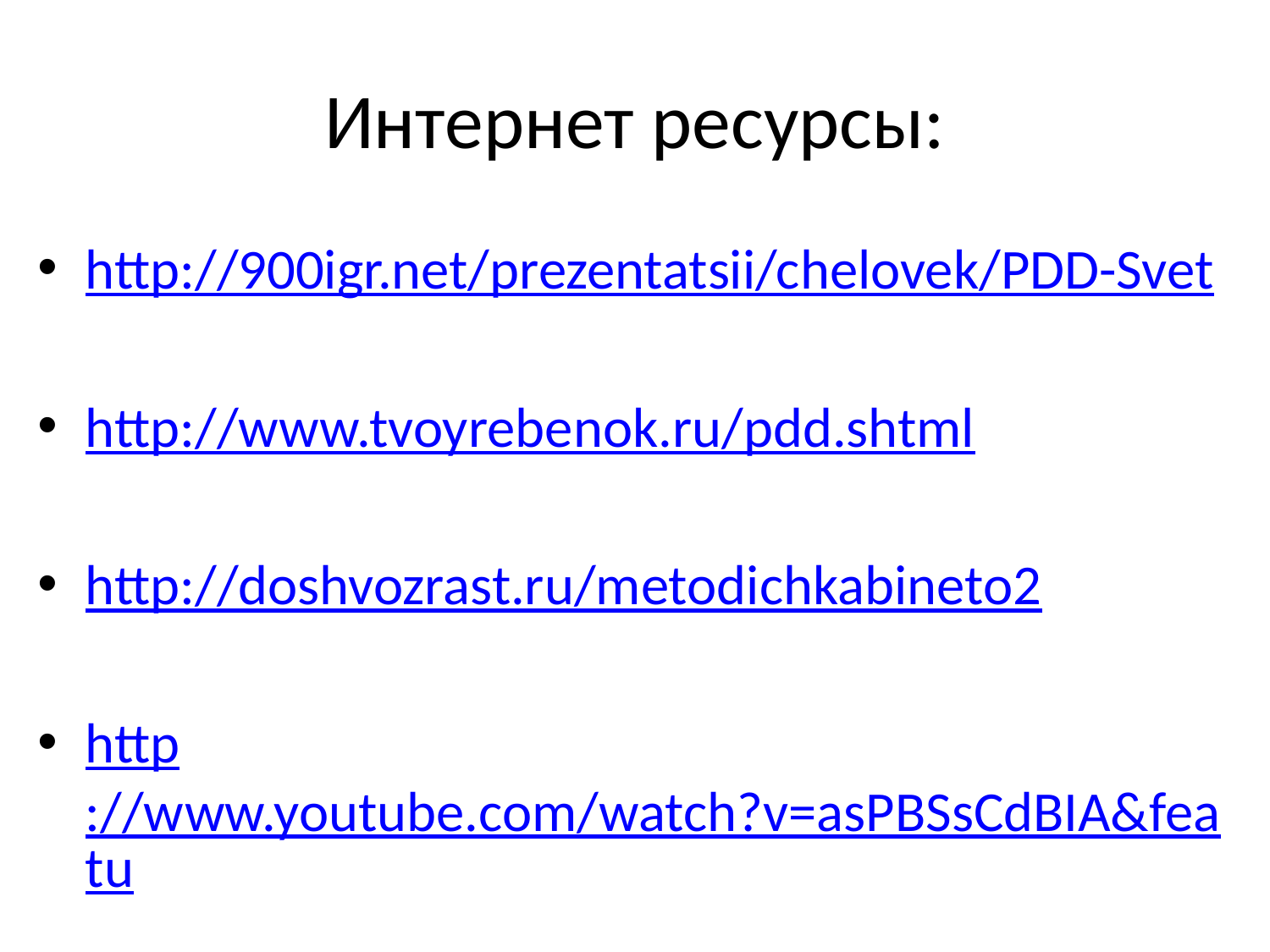

# Интернет ресурсы:
http://900igr.net/prezentatsii/chelovek/PDD-Svet

http://www.tvoyrebenok.ru/pdd.shtml

http://doshvozrast.ru/metodichkabineto2

http://www.youtube.com/watch?v=asPBSsCdBIA&featu